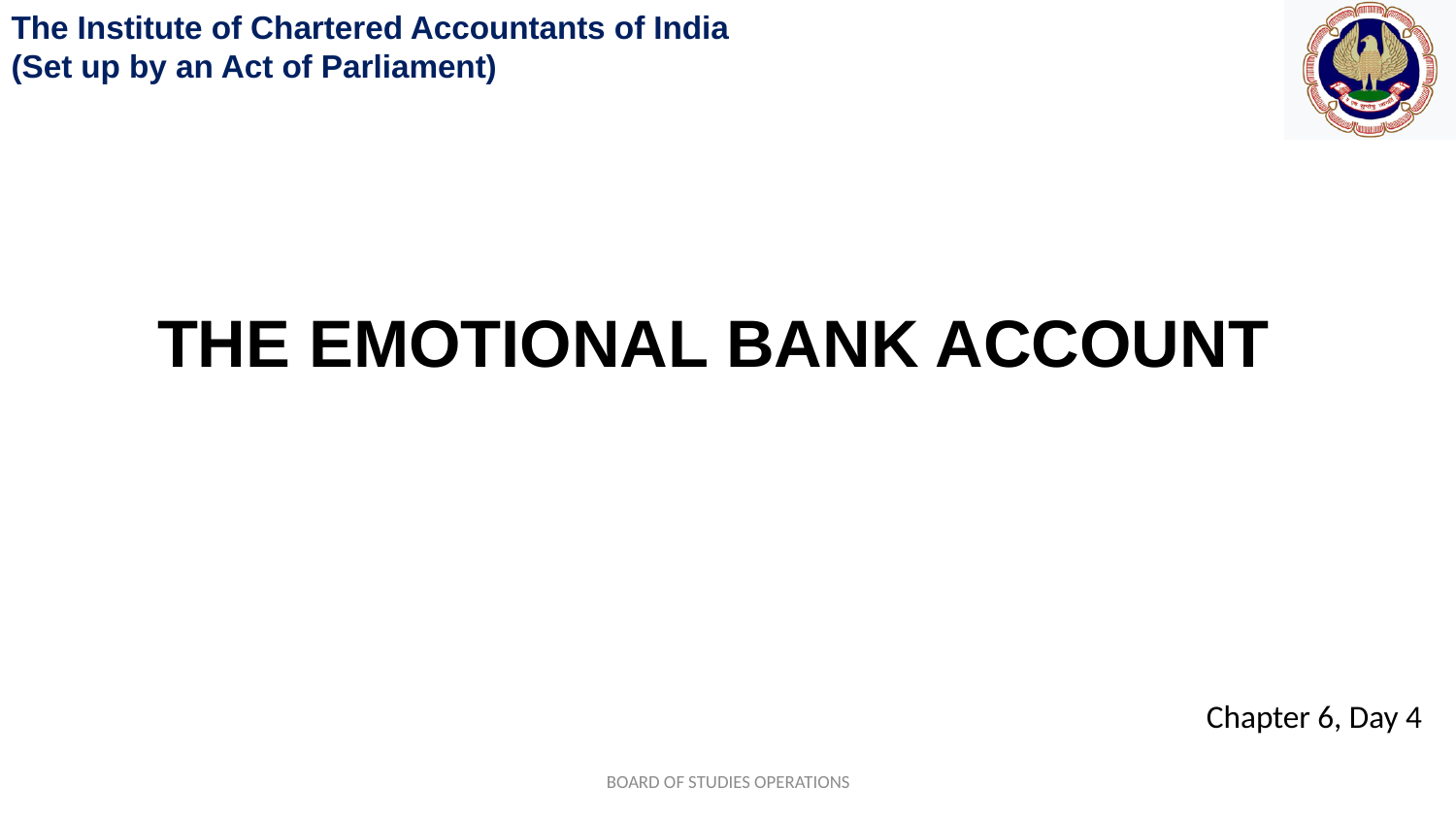

THE EMOTIONAL BANK ACCOUNT
BOARD OF STUDIES OPERATIONS